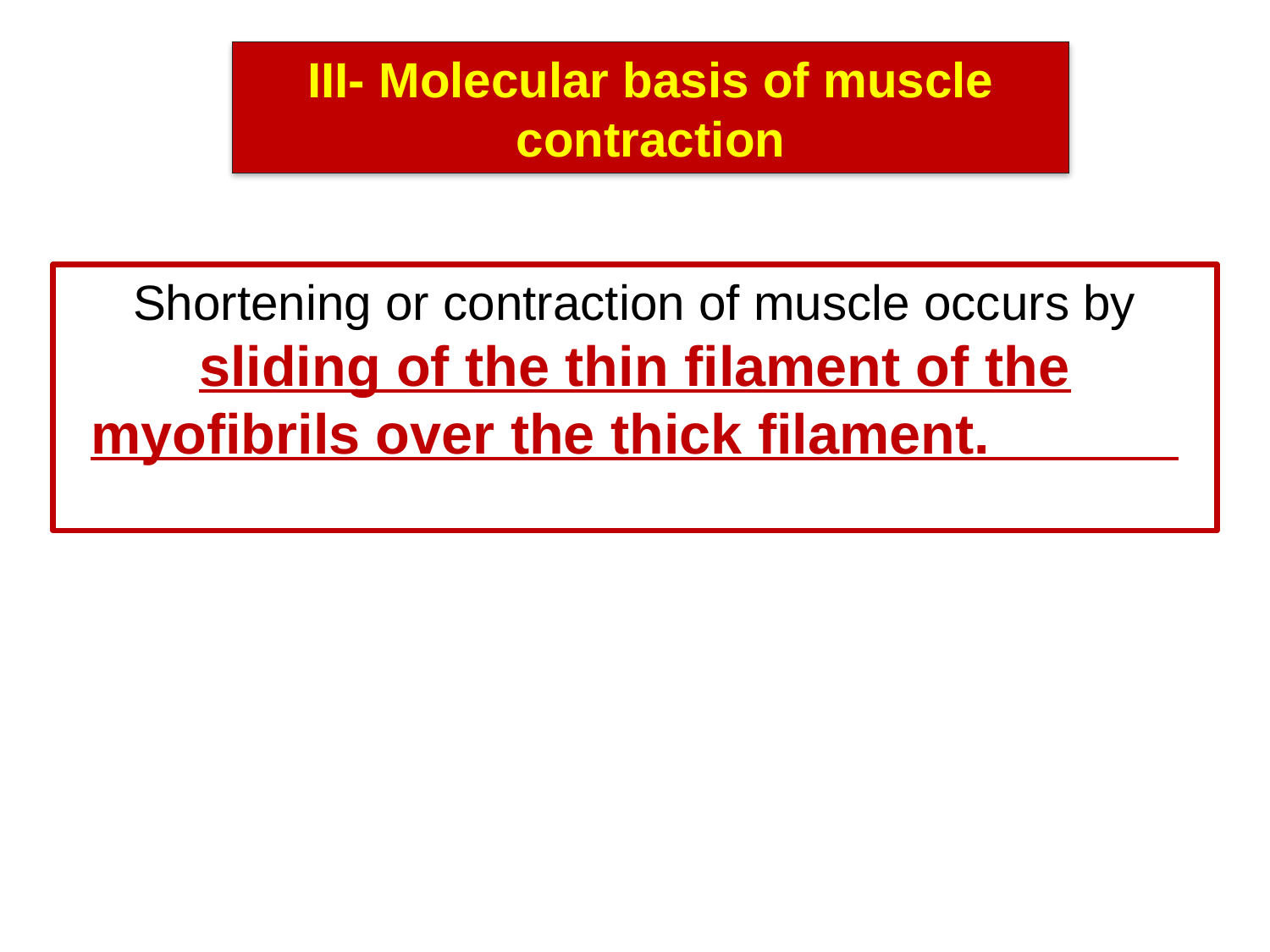

III- Molecular basis of muscle contraction
Shortening or contraction of muscle occurs by sliding of the thin filament of the myofibrils over the thick filament.